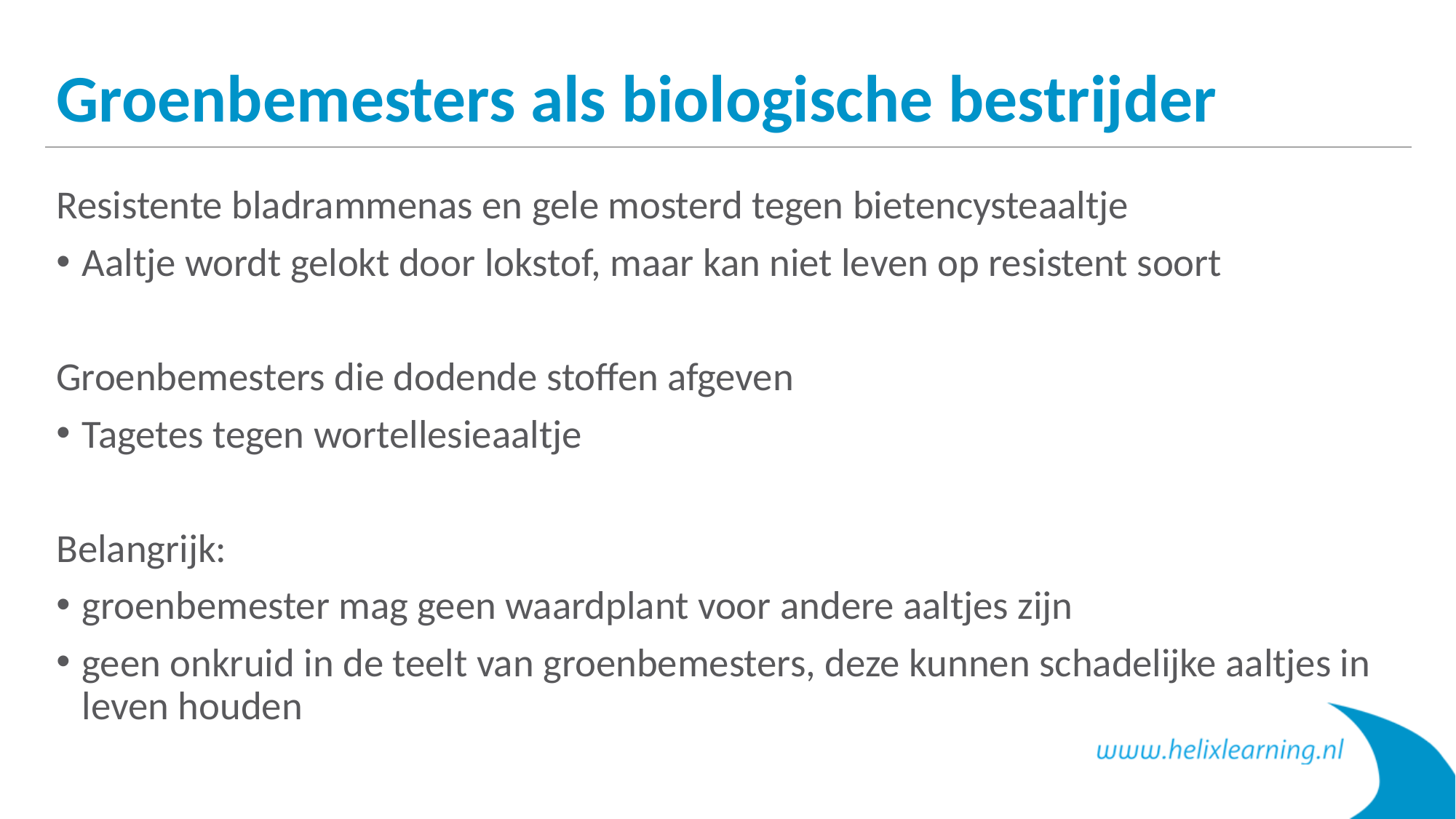

# Groenbemesters als biologische bestrijder
Resistente bladrammenas en gele mosterd tegen bietencysteaaltje
Aaltje wordt gelokt door lokstof, maar kan niet leven op resistent soort

Groenbemesters die dodende stoffen afgeven
Tagetes tegen wortellesieaaltje

Belangrijk:
groenbemester mag geen waardplant voor andere aaltjes zijn
geen onkruid in de teelt van groenbemesters, deze kunnen schadelijke aaltjes in leven houden